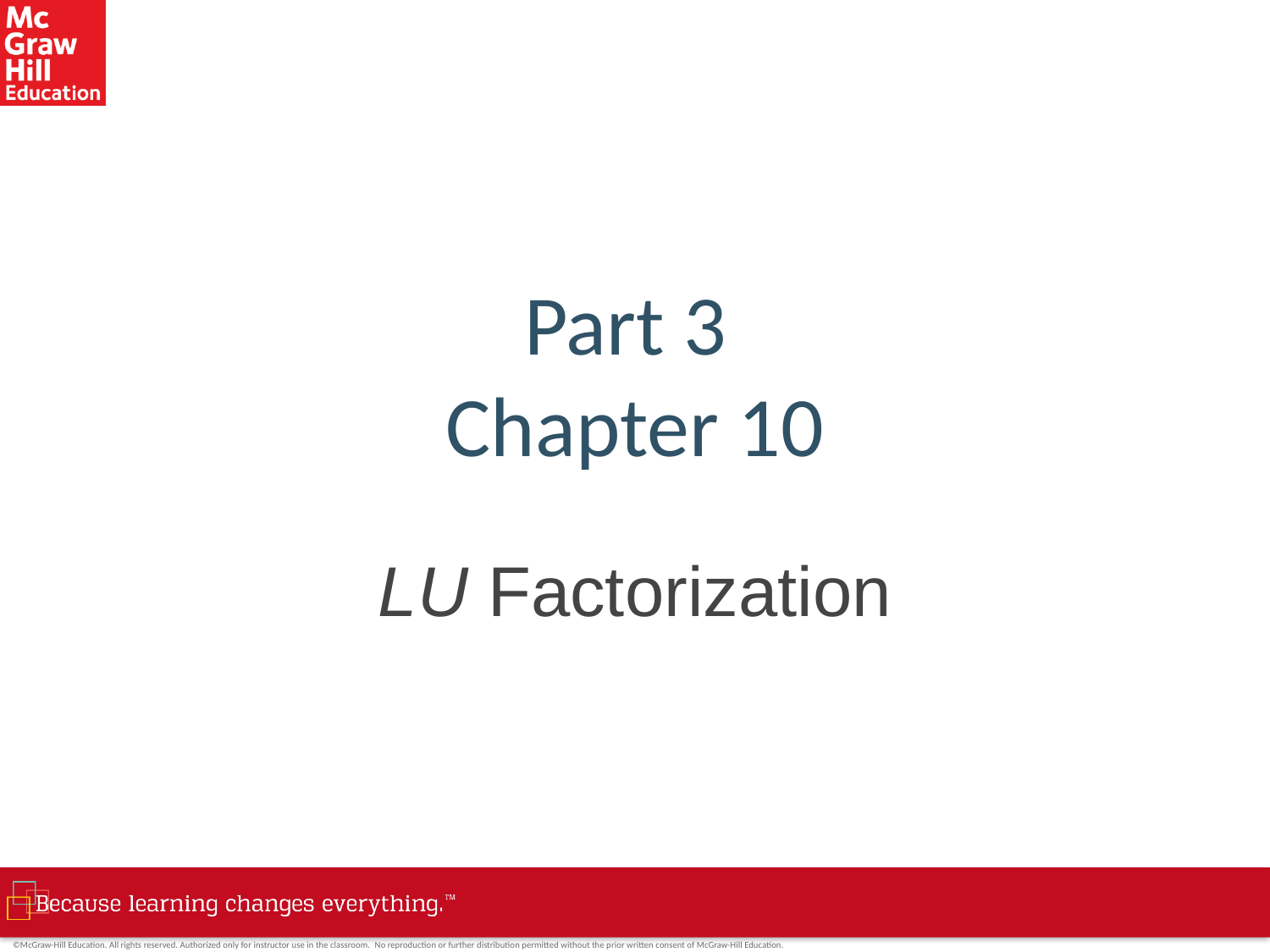

# Part 3 Chapter 10
LU Factorization